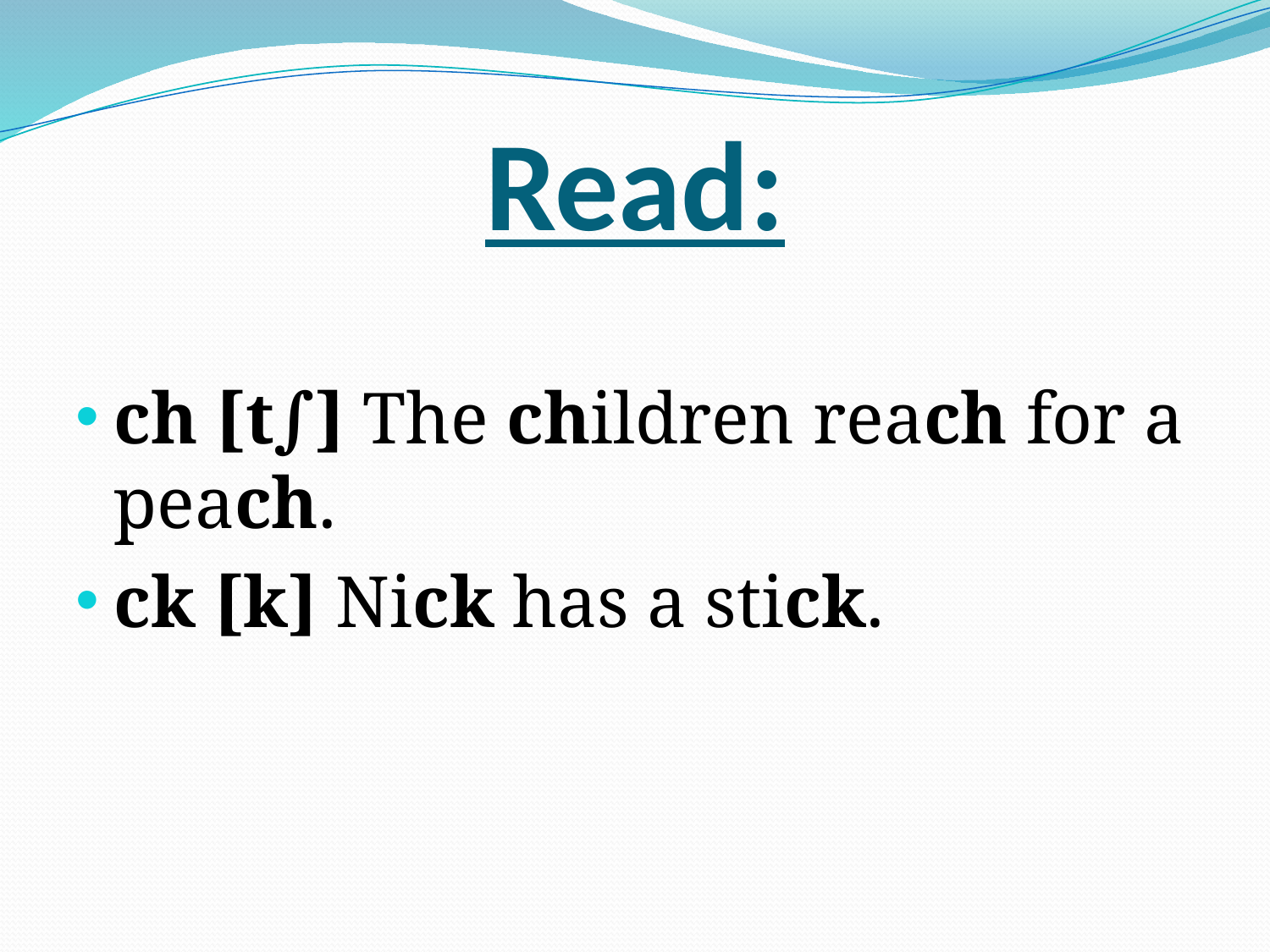

# Read:

ch [t∫] The children reach for a peach.
ck [k] Nick has a stick.